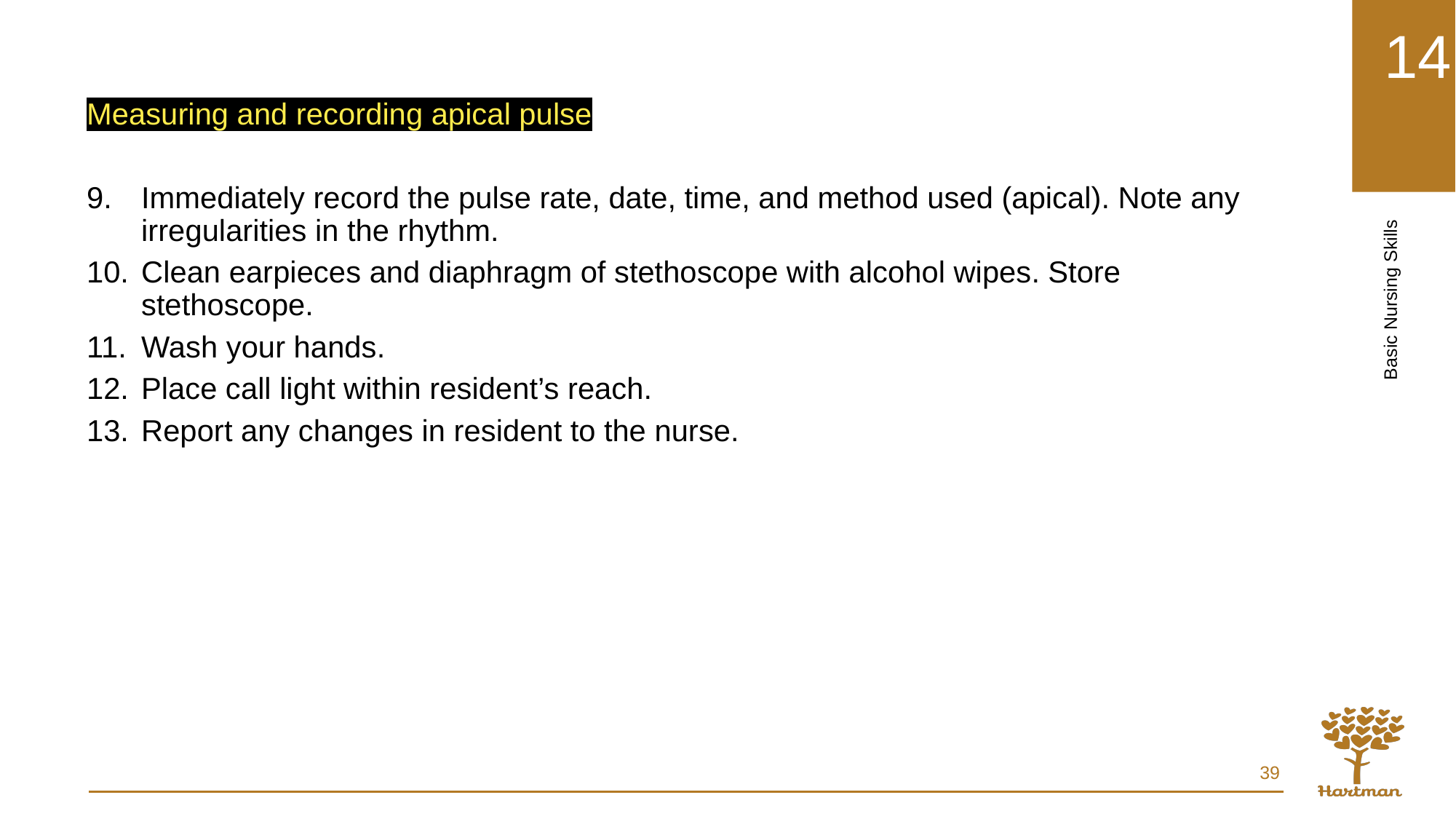

Measuring and recording apical pulse

Immediately record the pulse rate, date, time, and method used (apical). Note any irregularities in the rhythm.
Clean earpieces and diaphragm of stethoscope with alcohol wipes. Store stethoscope.
Wash your hands.
Place call light within resident’s reach.
Report any changes in resident to the nurse.

39